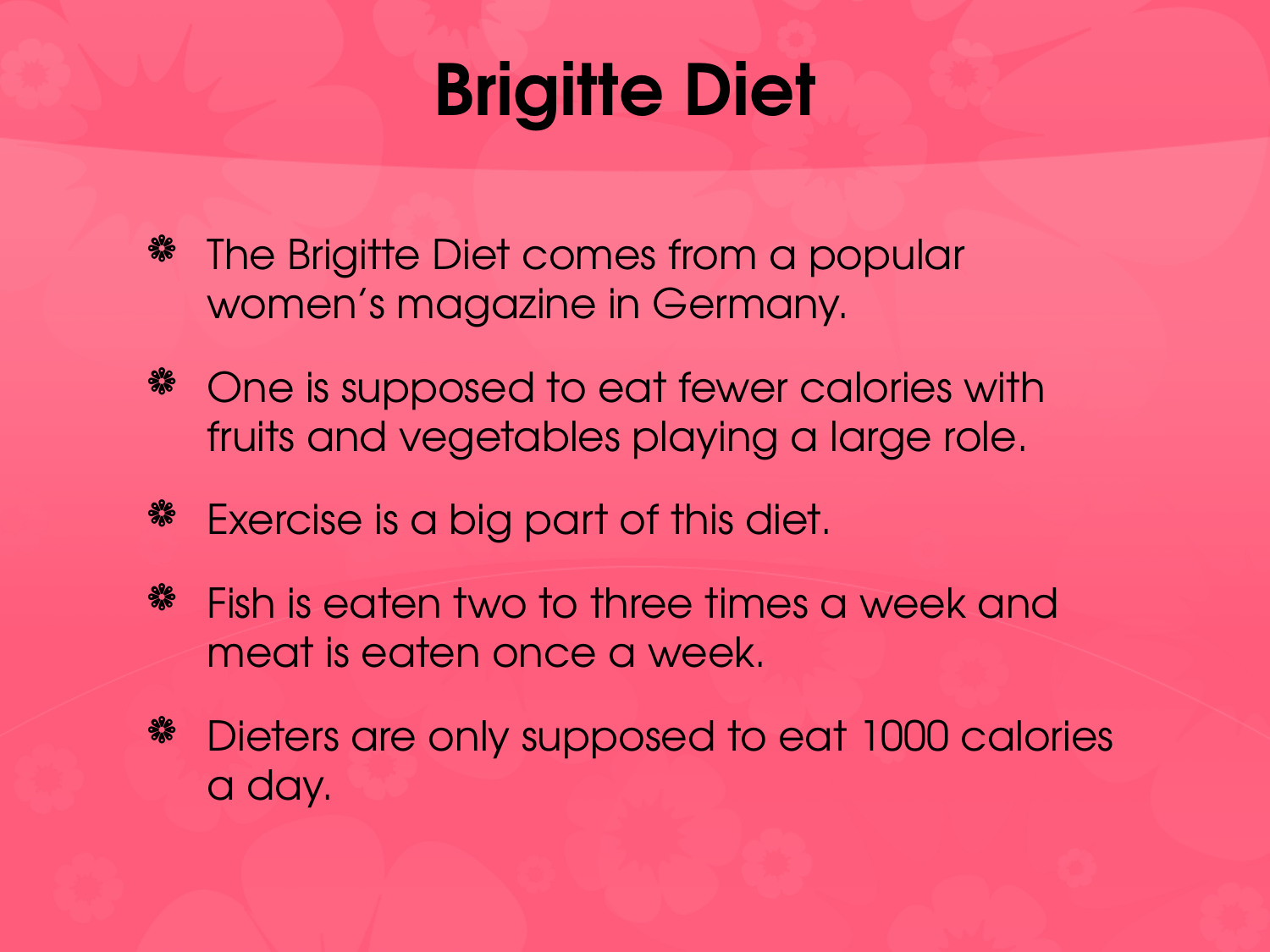

# Brigitte Diet
The Brigitte Diet comes from a popular women’s magazine in Germany.
One is supposed to eat fewer calories with fruits and vegetables playing a large role.
Exercise is a big part of this diet.
Fish is eaten two to three times a week and meat is eaten once a week.
Dieters are only supposed to eat 1000 calories a day.